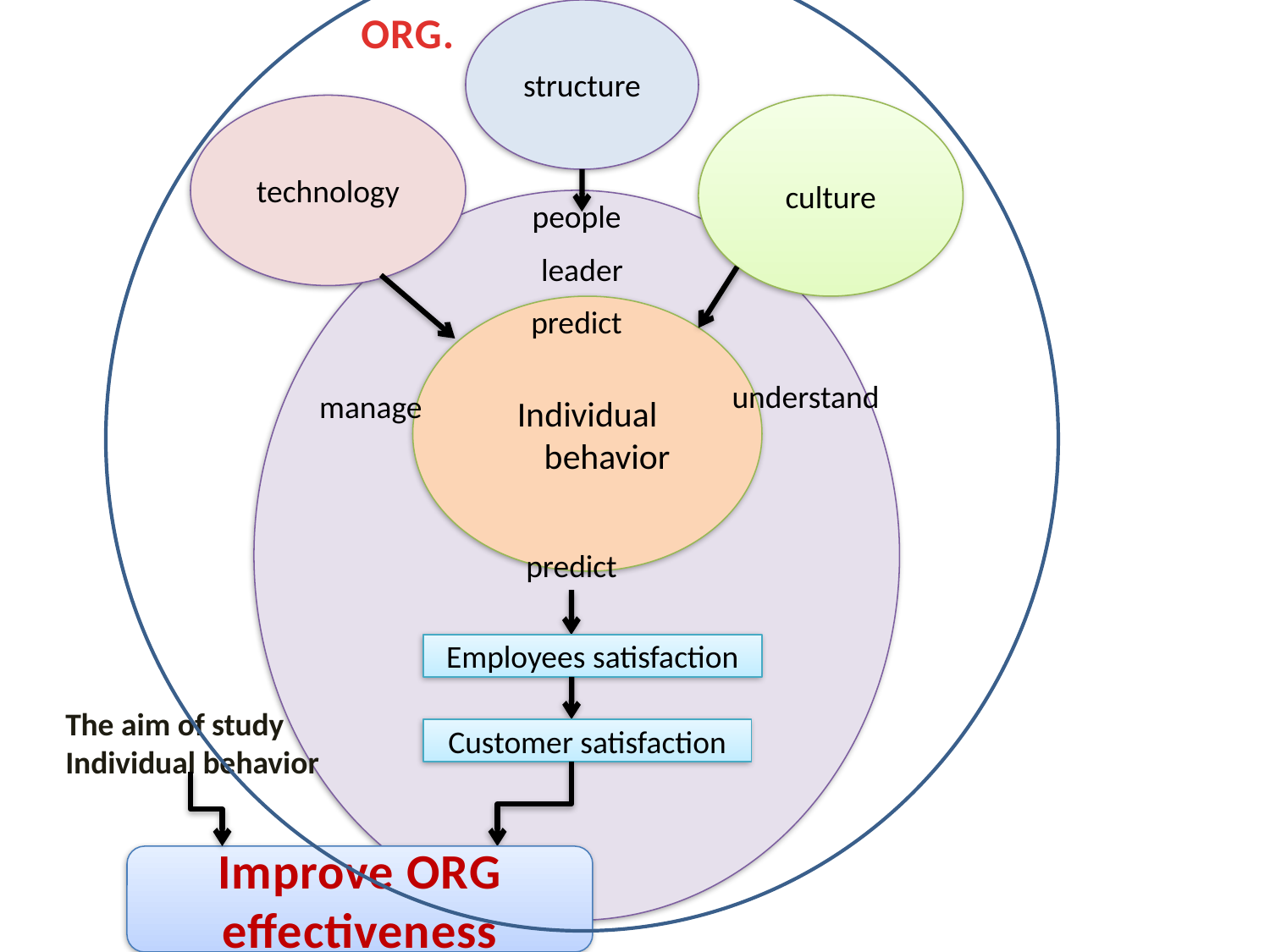

ORG.
structure

technology
culture

people
leader
Individual behavior
predict
understand
manage
predict
Employees satisfaction
The aim of study
Individual behavior
Customer satisfaction
Improve ORG effectiveness